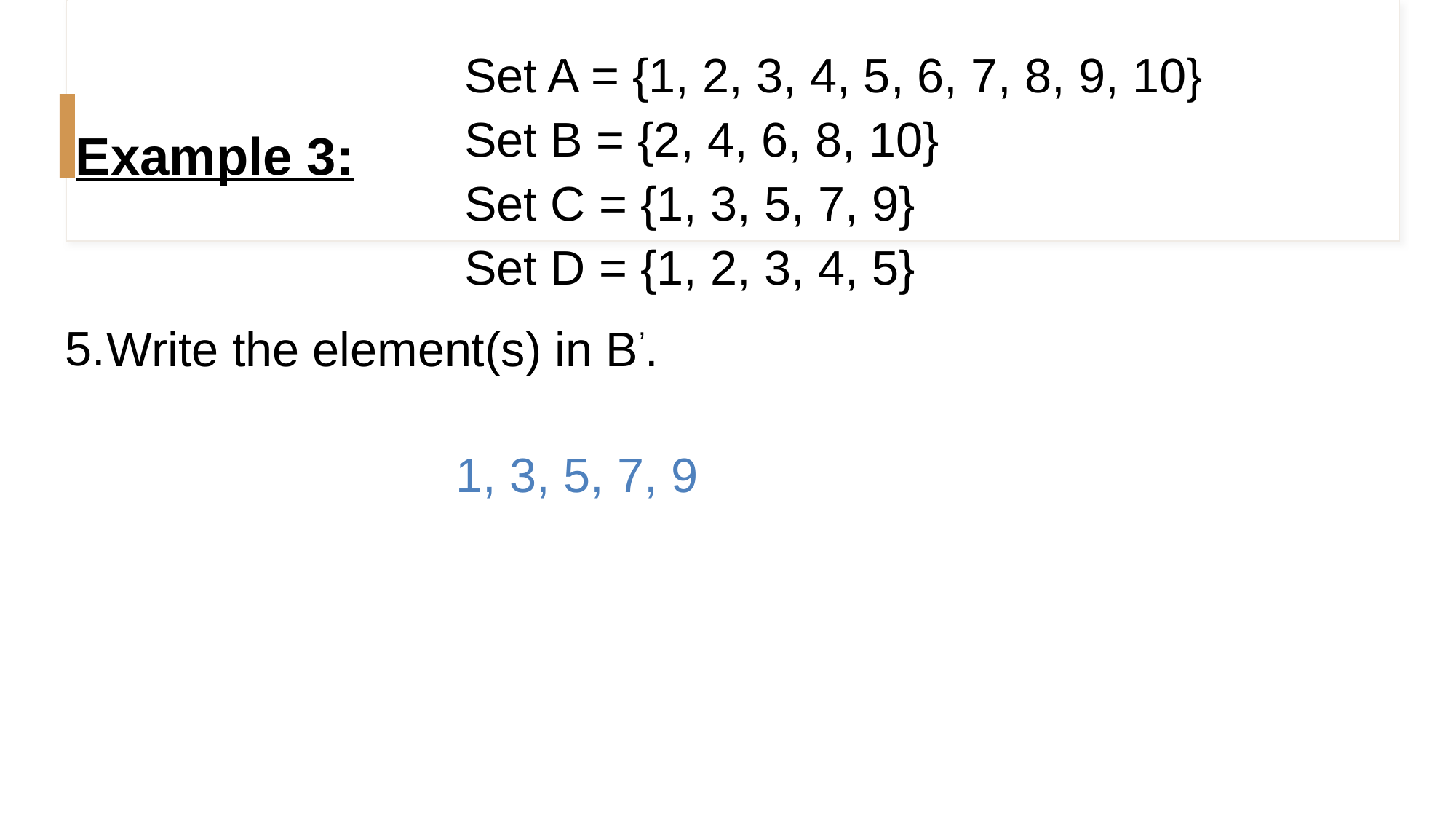

Set A = {1, 2, 3, 4, 5, 6, 7, 8, 9, 10}
Set B = {2, 4, 6, 8, 10}
Set C = {1, 3, 5, 7, 9}
Set D = {1, 2, 3, 4, 5}

# Example 3:
5.
Write the element(s) in B’.
1, 3, 5, 7, 9